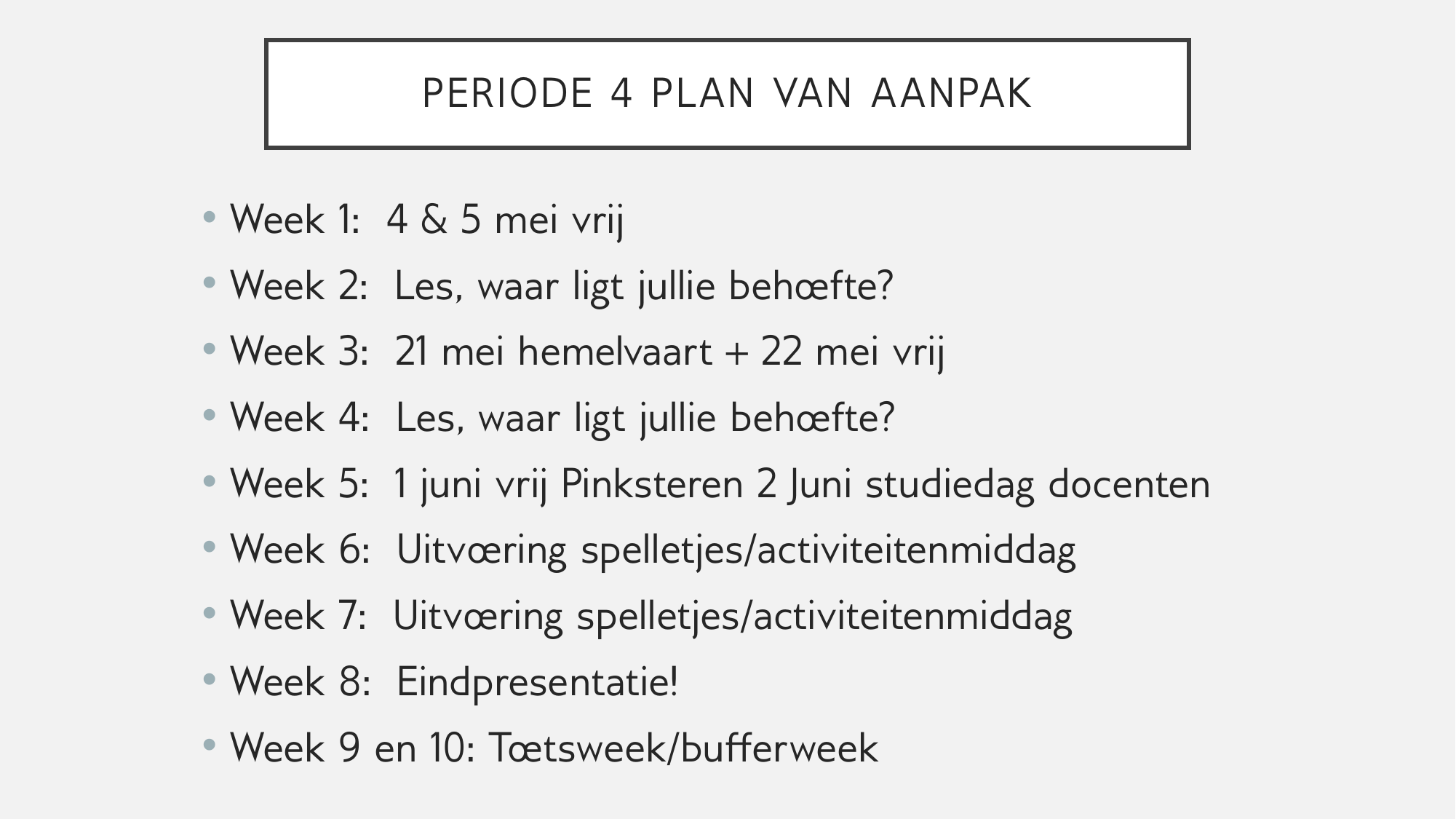

# Periode 4 plan van aanpak
Week 1:  4 & 5 mei vrij
Week 2:  Les, waar ligt jullie behoefte?
Week 3:  21 mei hemelvaart + 22 mei vrij
Week 4:  Les, waar ligt jullie behoefte?
Week 5:  1 juni vrij Pinksteren 2 Juni studiedag docenten
Week 6:  Uitvoering spelletjes/activiteitenmiddag
Week 7:  Uitvoering spelletjes/activiteitenmiddag
Week 8:  Eindpresentatie!
Week 9 en 10: Toetsweek/bufferweek